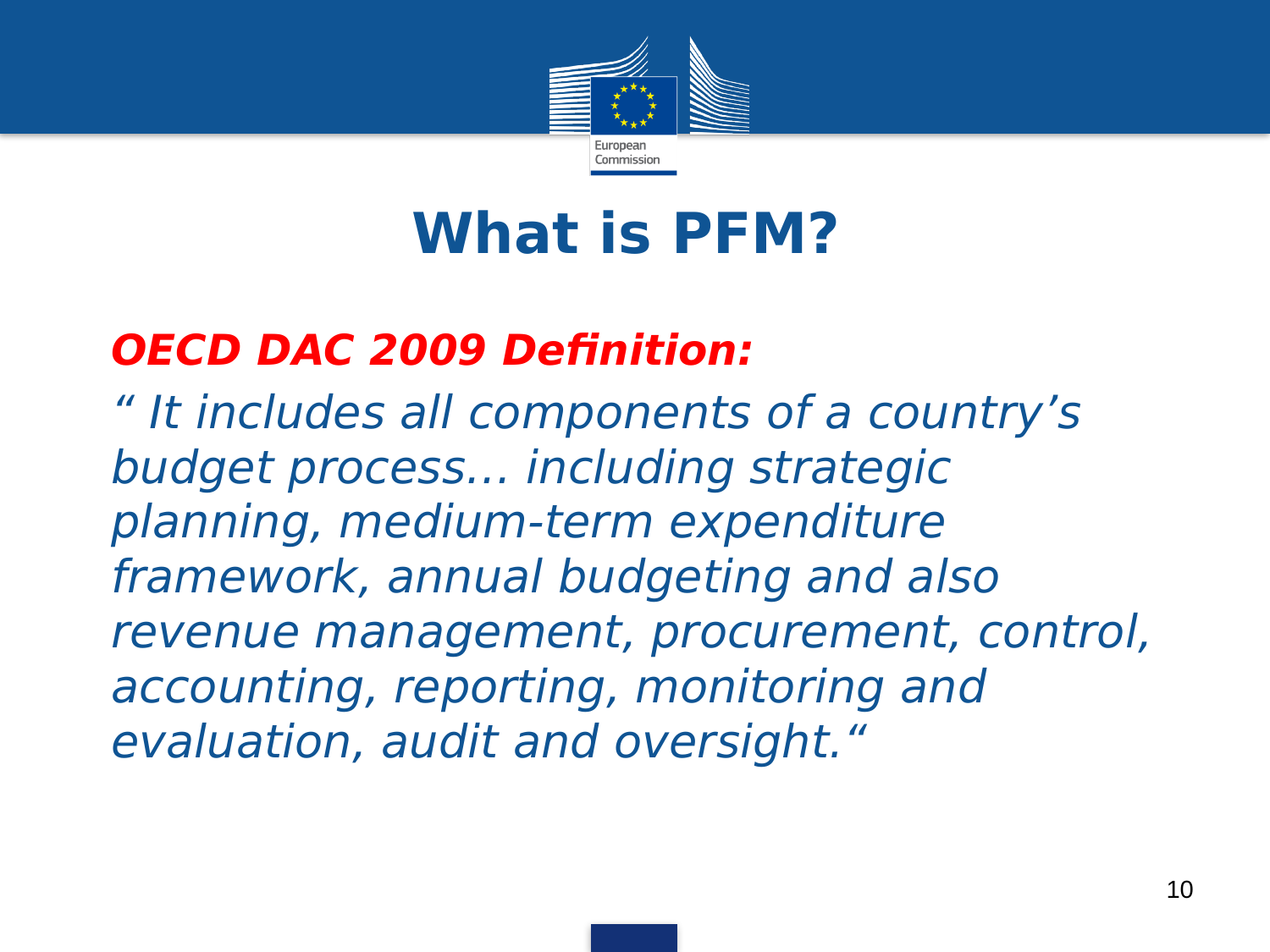

# What is PFM?
OECD DAC 2009 Definition:
“ It includes all components of a country’s budget process… including strategic planning, medium-term expenditure framework, annual budgeting and also revenue management, procurement, control, accounting, reporting, monitoring and evaluation, audit and oversight.“

10